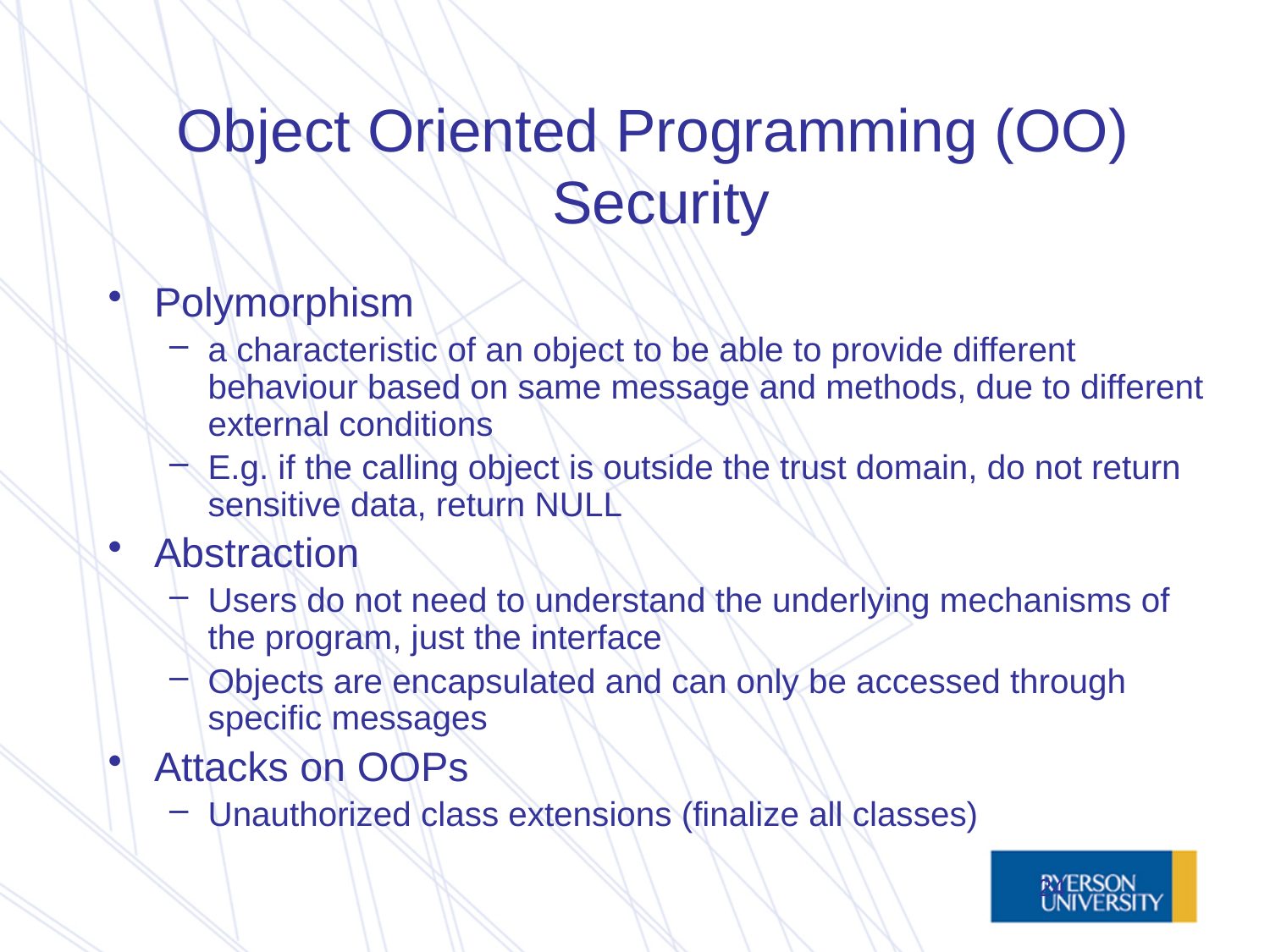

# Object Oriented Programming (OO) Security
Polymorphism
a characteristic of an object to be able to provide different behaviour based on same message and methods, due to different external conditions
E.g. if the calling object is outside the trust domain, do not return sensitive data, return NULL
Abstraction
Users do not need to understand the underlying mechanisms of the program, just the interface
Objects are encapsulated and can only be accessed through specific messages
Attacks on OOPs
Unauthorized class extensions (finalize all classes)
24